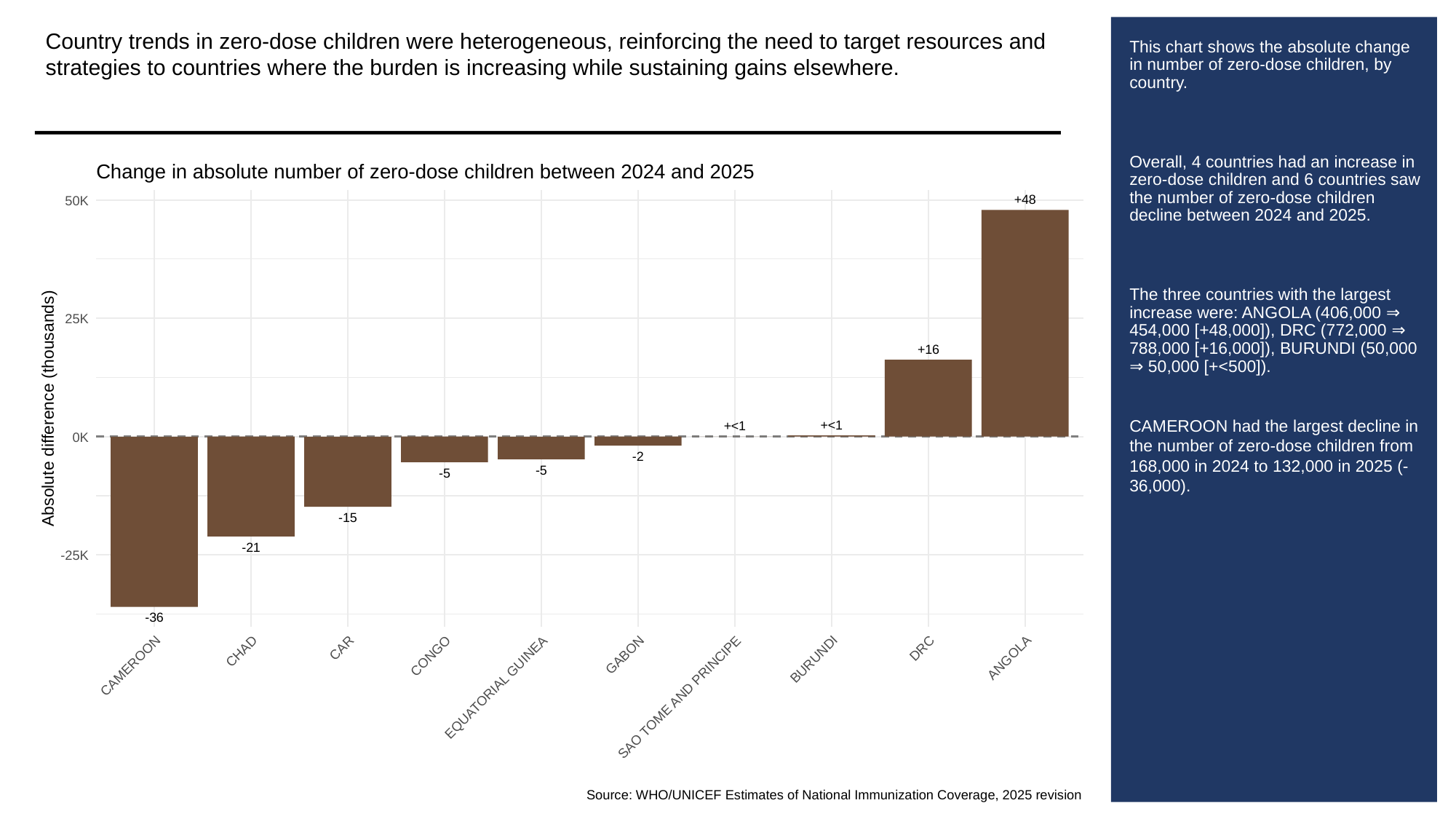

Country trends in zero-dose children were heterogeneous, reinforcing the need to target resources and strategies to countries where the burden is increasing while sustaining gains elsewhere.
# This chart shows the absolute change in number of zero-dose children, by country.

Overall, 4 countries had an increase in zero-dose children and 6 countries saw the number of zero-dose children decline between 2024 and 2025.

The three countries with the largest increase were: ANGOLA (406,000 ⇒ 454,000 [+48,000]), DRC (772,000 ⇒ 788,000 [+16,000]), BURUNDI (50,000 ⇒ 50,000 [+<500]).

CAMEROON had the largest decline in the number of zero-dose children from 168,000 in 2024 to 132,000 in 2025 (-36,000).

Change in absolute number of zero-dose children between 2024 and 2025

+48
50K

25K

+16

Absolute difference (thousands)
+<1
+<1
0K

-2
-5
-5

-15
-21
-25K

-36

CAR
DRC
CHAD
GABON
CONGO
ANGOLA
BURUNDI
CAMEROON
EQUATORIAL GUINEA
SAO TOME AND PRINCIPE
Source: WHO/UNICEF Estimates of National Immunization Coverage, 2025 revision